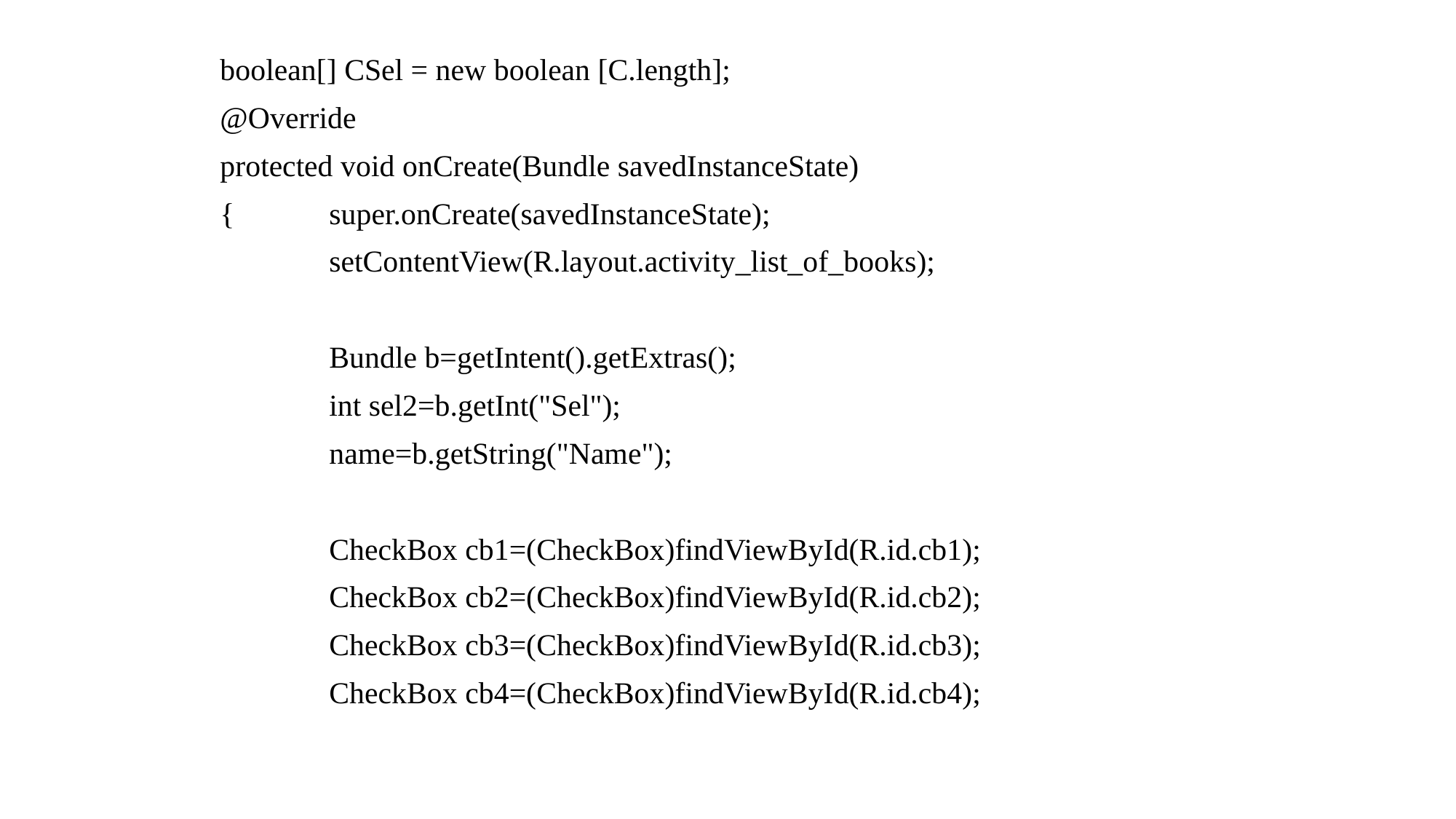

boolean[] CSel = new boolean [C.length];
	@Override
	protected void onCreate(Bundle savedInstanceState)
	{	super.onCreate(savedInstanceState);
		setContentView(R.layout.activity_list_of_books);

		Bundle b=getIntent().getExtras();
		int sel2=b.getInt("Sel");
		name=b.getString("Name");

		CheckBox cb1=(CheckBox)findViewById(R.id.cb1);
		CheckBox cb2=(CheckBox)findViewById(R.id.cb2);
		CheckBox cb3=(CheckBox)findViewById(R.id.cb3);
		CheckBox cb4=(CheckBox)findViewById(R.id.cb4);